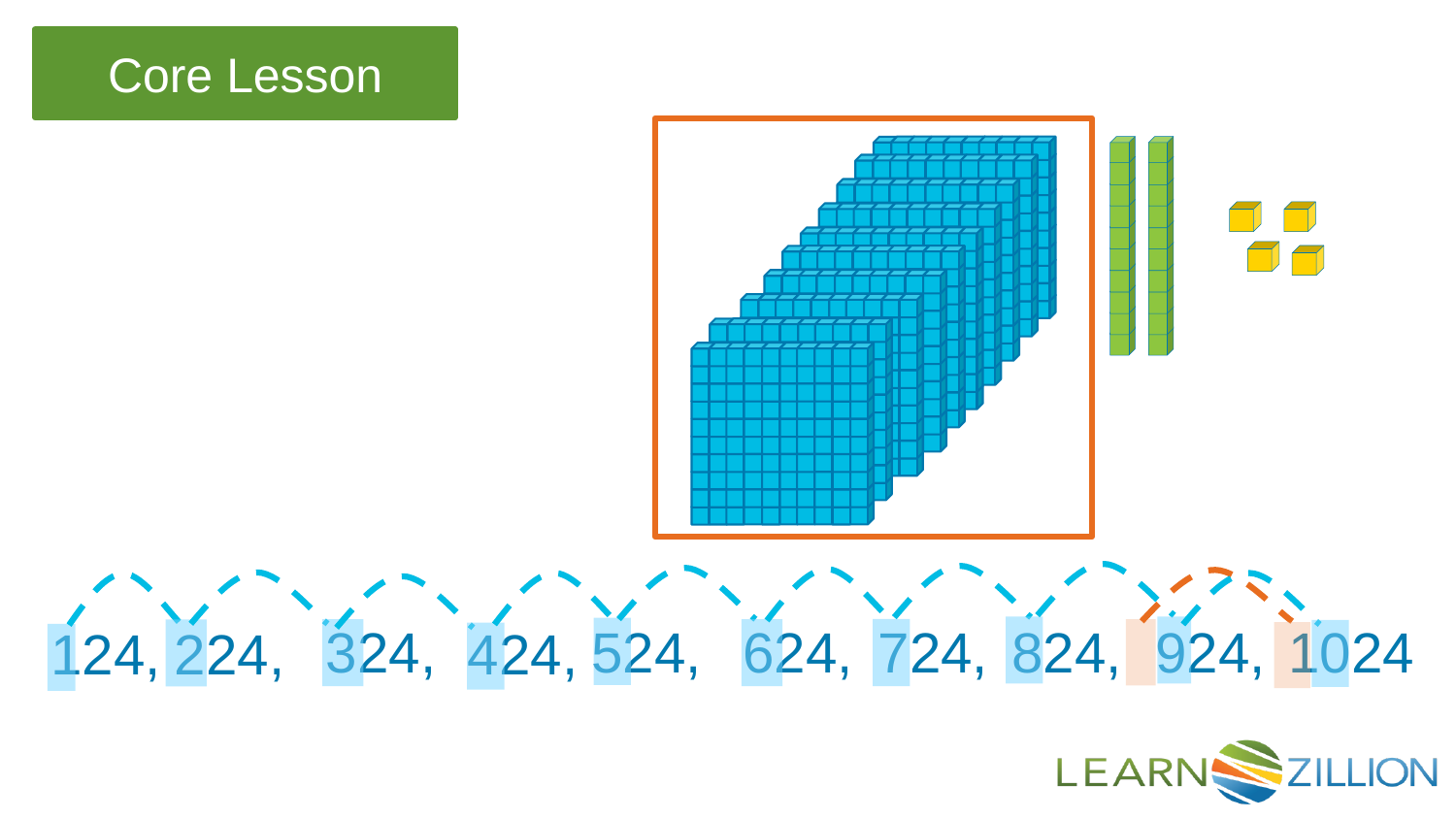

324,
524,
624,
724,
824,
924,
1024
124,
224,
424,